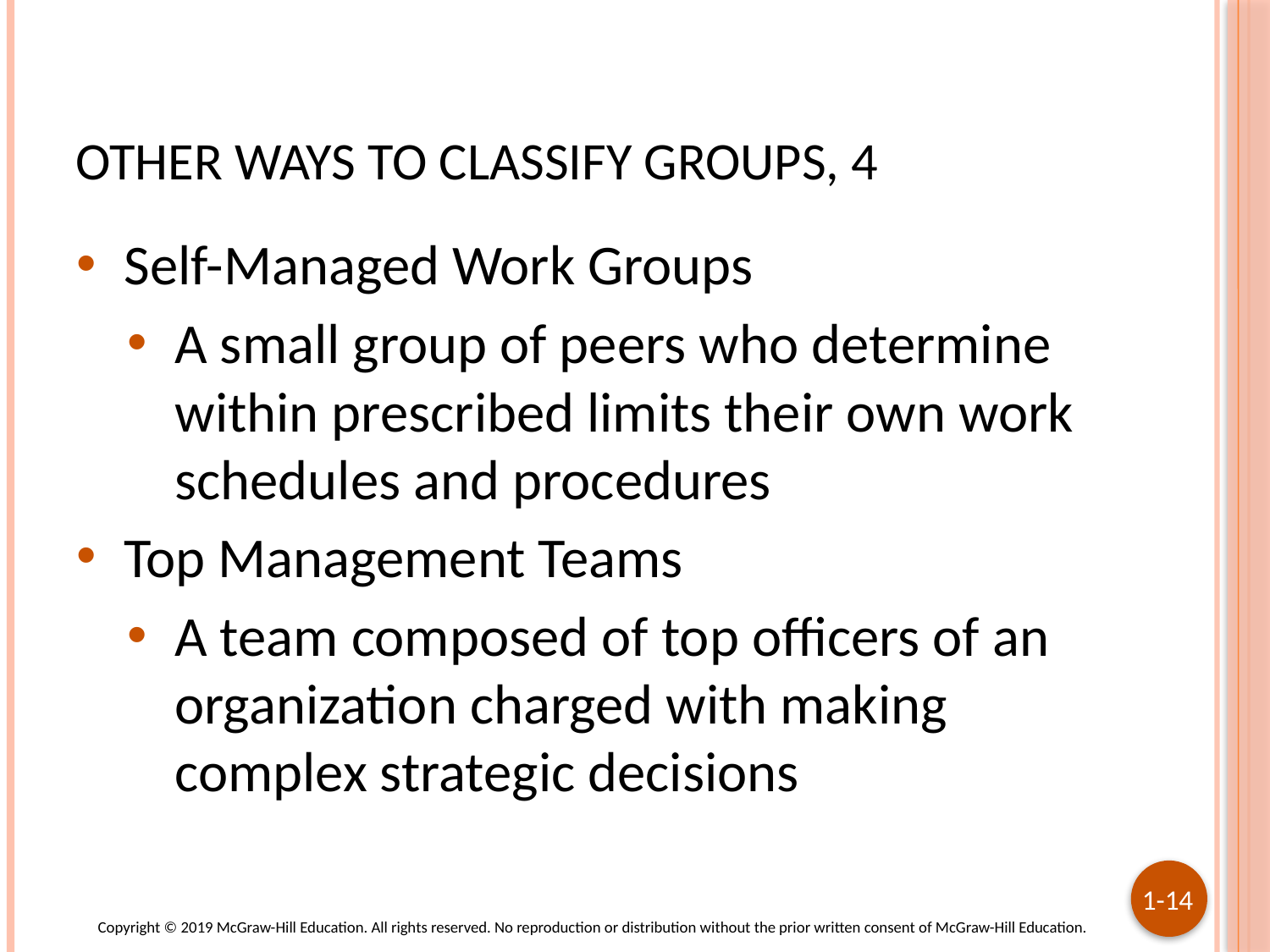

# Other ways to classify groups, 4
Self-Managed Work Groups
A small group of peers who determine within prescribed limits their own work schedules and procedures
Top Management Teams
A team composed of top officers of an organization charged with making complex strategic decisions